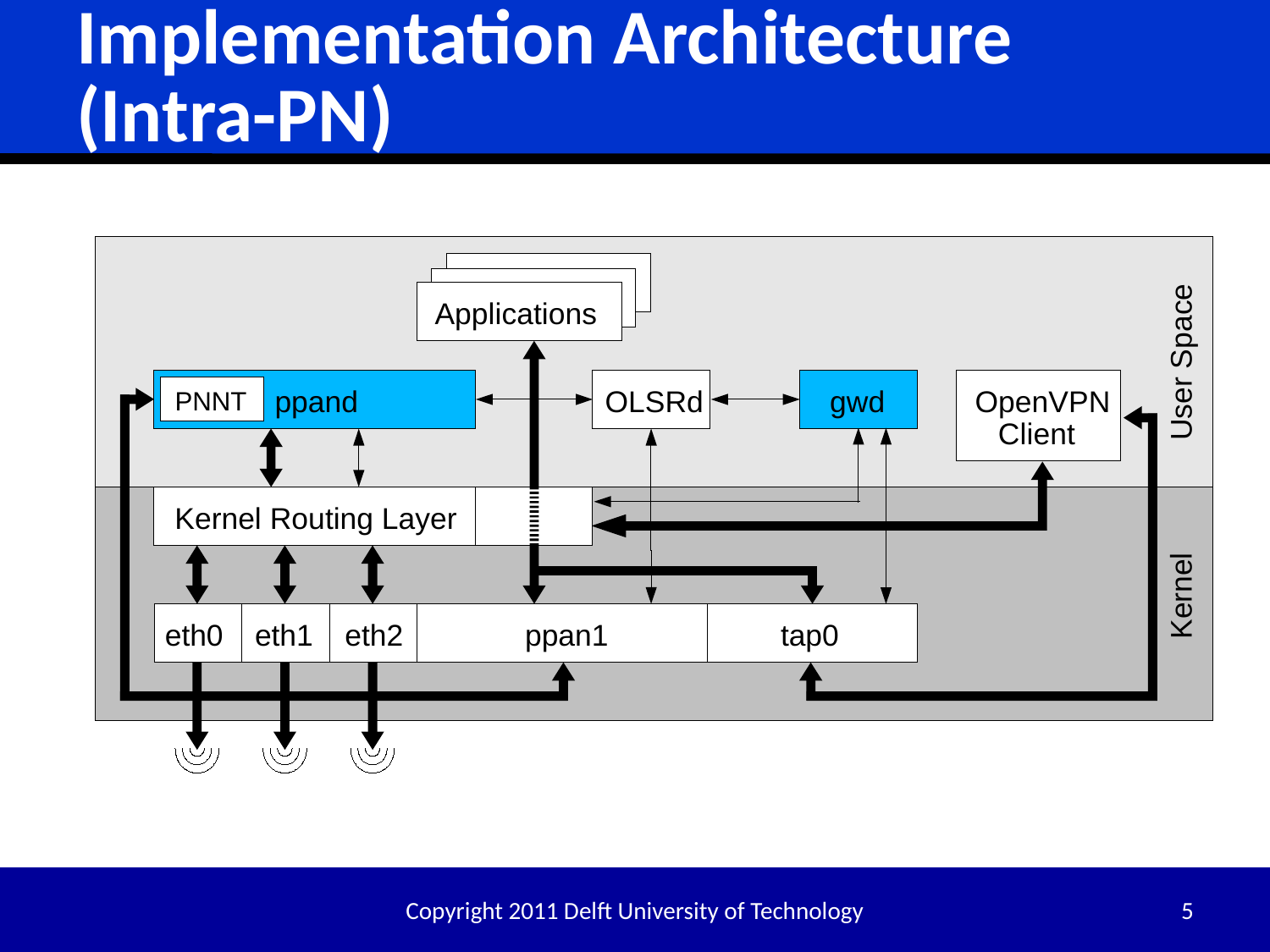

# Implementation Architecture (Intra-PN)

Applications

Applications

Applications

User Space

ppand
OLSRd
gwd
OpenVPN
PNNT

Client

Kernel Routing Layer

Kernel

eth0
eth1
eth2
ppan1
tap0

Copyright 2011 Delft University of Technology
5